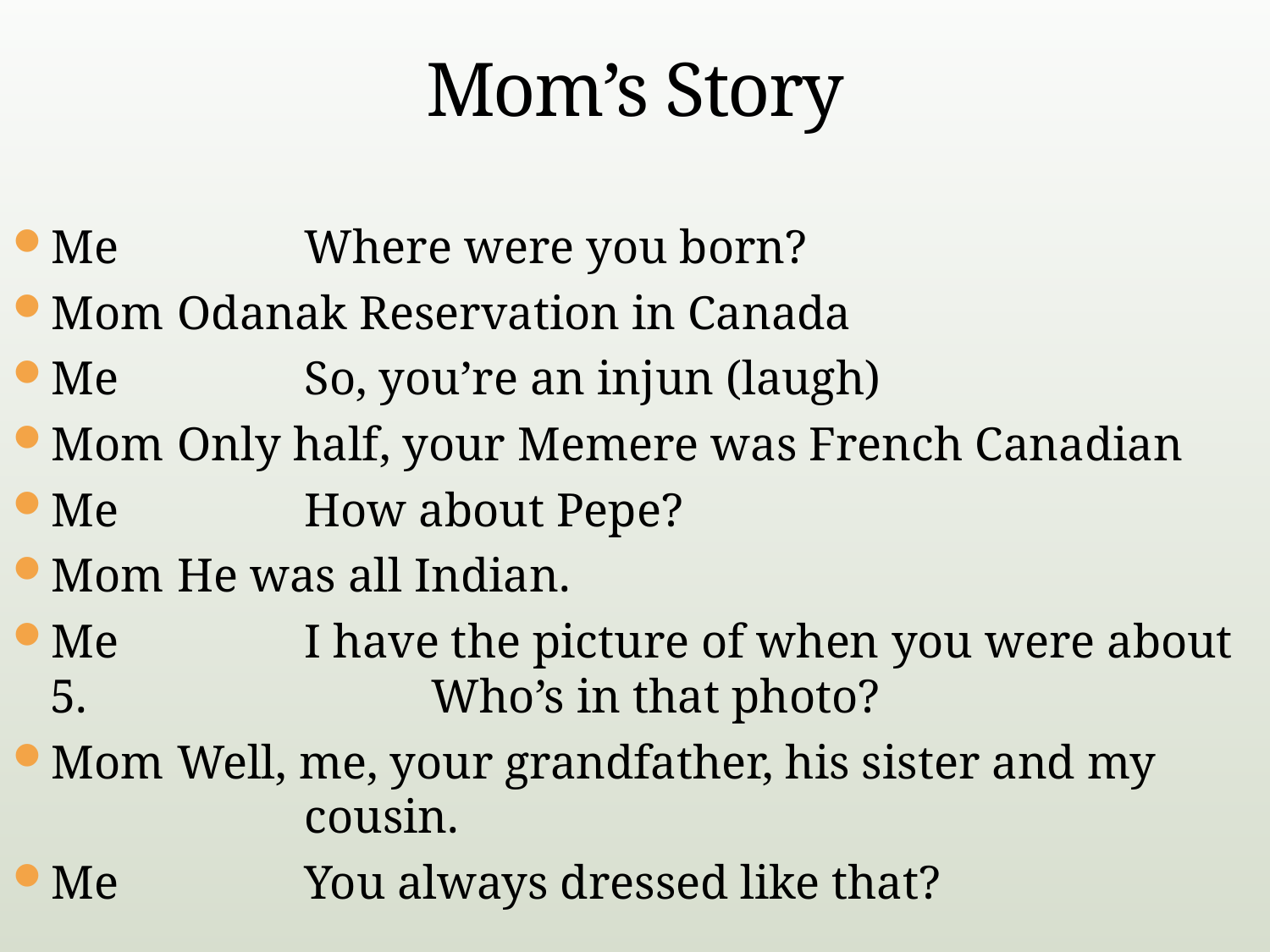

# Mom’s Story
Me		Where were you born?
Mom	Odanak Reservation in Canada
Me		So, you’re an injun (laugh)
Mom	Only half, your Memere was French Canadian
Me		How about Pepe?
Mom	He was all Indian.
Me		I have the picture of when you were about 5. 			Who’s in that photo?
Mom	Well, me, your grandfather, his sister and my 			cousin.
Me		You always dressed like that?